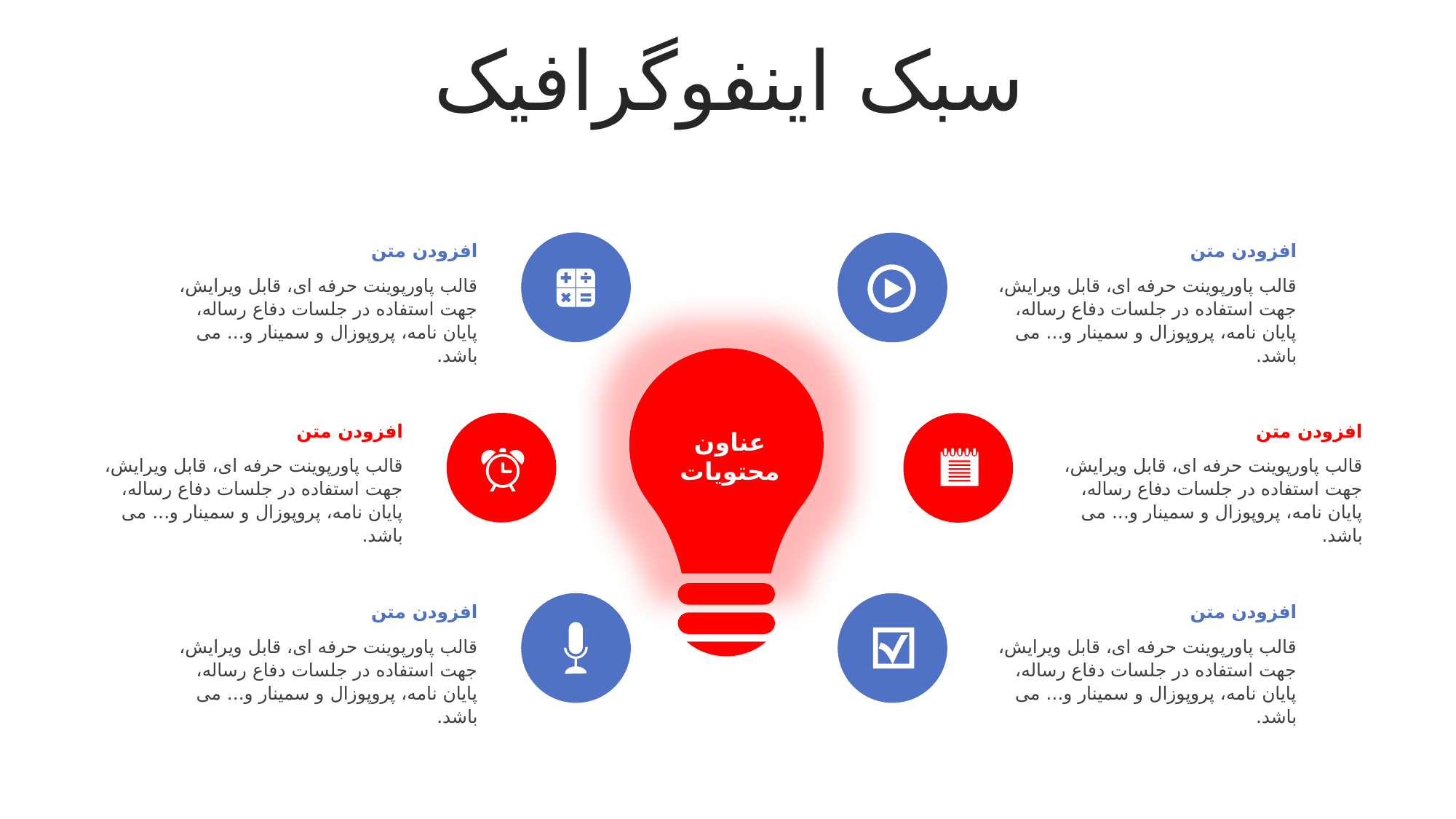

سبک اینفوگرافیک

افزودن متن
قالب پاورپوینت حرفه ای، قابل ویرایش، جهت استفاده در جلسات دفاع رساله، پایان نامه، پروپوزال و سمینار و... می باشد.
افزودن متن
قالب پاورپوینت حرفه ای، قابل ویرایش، جهت استفاده در جلسات دفاع رساله، پایان نامه، پروپوزال و سمینار و... می باشد.

افزودن متن
قالب پاورپوینت حرفه ای، قابل ویرایش، جهت استفاده در جلسات دفاع رساله، پایان نامه، پروپوزال و سمینار و... می باشد.
افزودن متن
قالب پاورپوینت حرفه ای، قابل ویرایش، جهت استفاده در جلسات دفاع رساله، پایان نامه، پروپوزال و سمینار و... می باشد.
عناون
محتویات

افزودن متن
قالب پاورپوینت حرفه ای، قابل ویرایش، جهت استفاده در جلسات دفاع رساله، پایان نامه، پروپوزال و سمینار و... می باشد.
افزودن متن
قالب پاورپوینت حرفه ای، قابل ویرایش، جهت استفاده در جلسات دفاع رساله، پایان نامه، پروپوزال و سمینار و... می باشد.